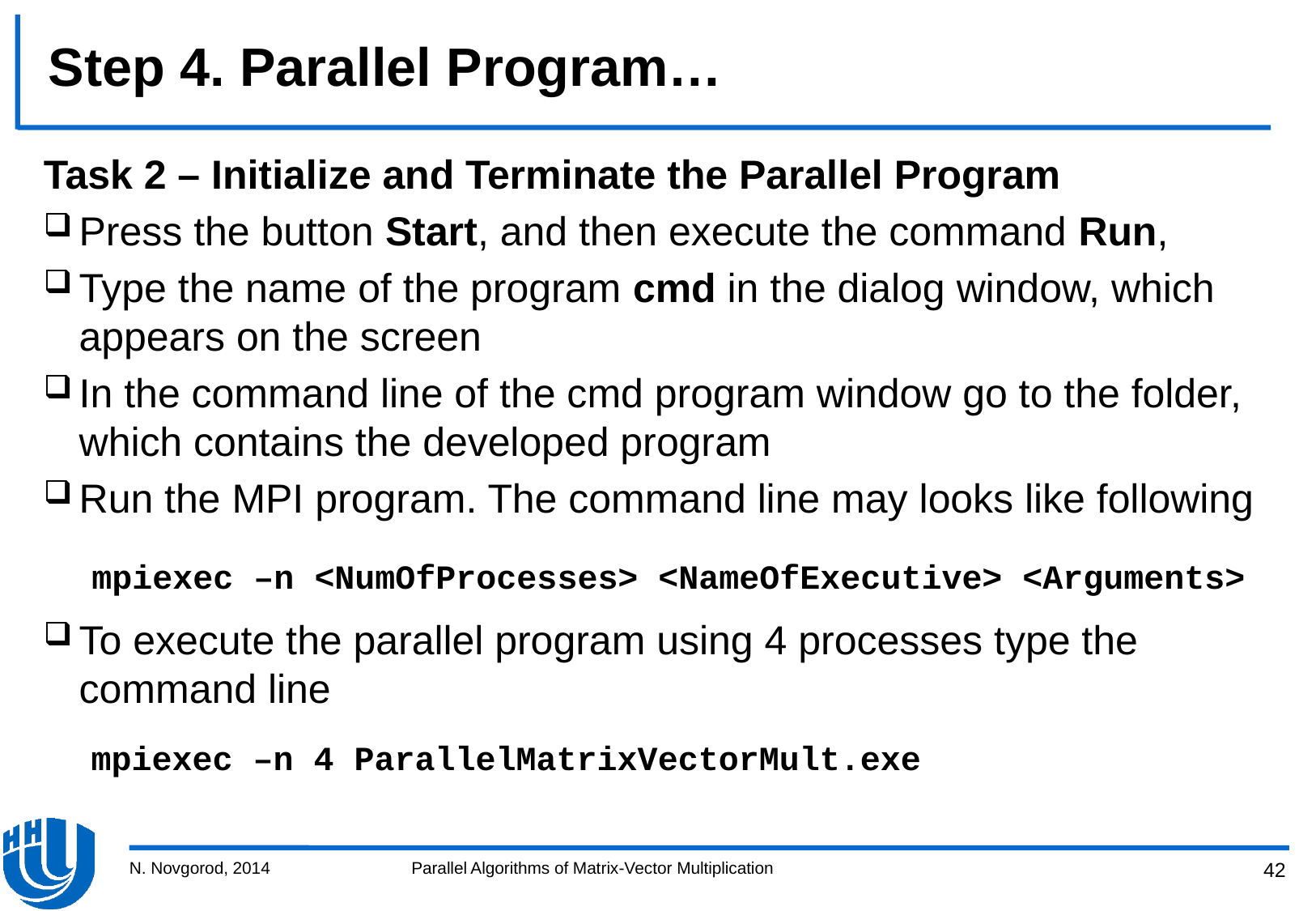

# Step 4. Parallel Program…
Task 2 – Initialize and Terminate the Parallel Program
Press the button Start, and then execute the command Run,
Type the name of the program cmd in the dialog window, which appears on the screen
In the command line of the cmd program window go to the folder, which contains the developed program
Run the MPI program. The command line may looks like following

To execute the parallel program using 4 processes type the command line
mpiexec –n <NumOfProcesses> <NameOfExecutive> <Arguments>
mpiexec –n 4 ParallelMatrixVectorMult.exe
N. Novgorod, 2014
Parallel Algorithms of Matrix-Vector Multiplication
42